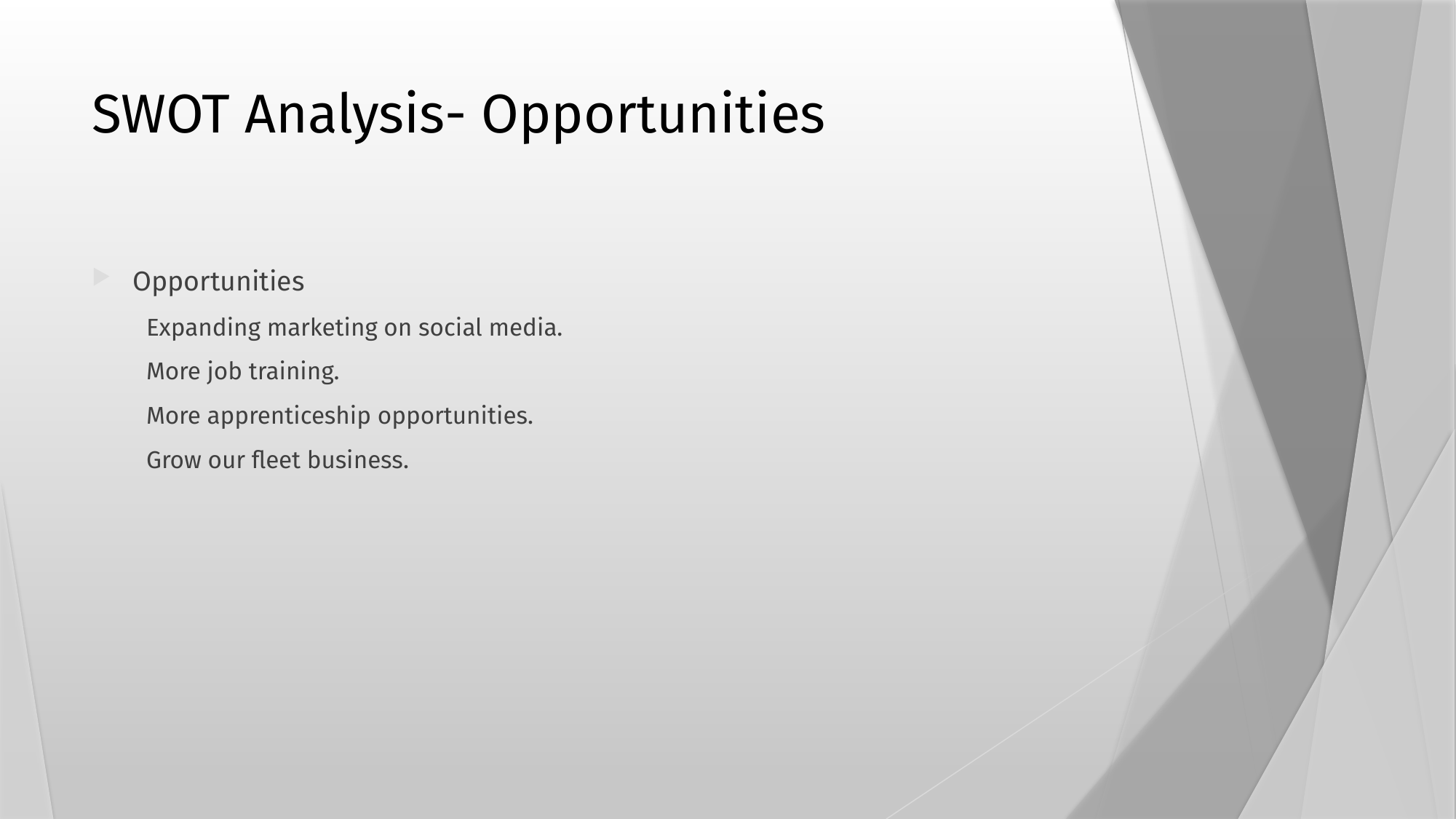

# SWOT Analysis- Opportunities
Opportunities
Expanding marketing on social media.
More job training.
More apprenticeship opportunities.
Grow our fleet business.